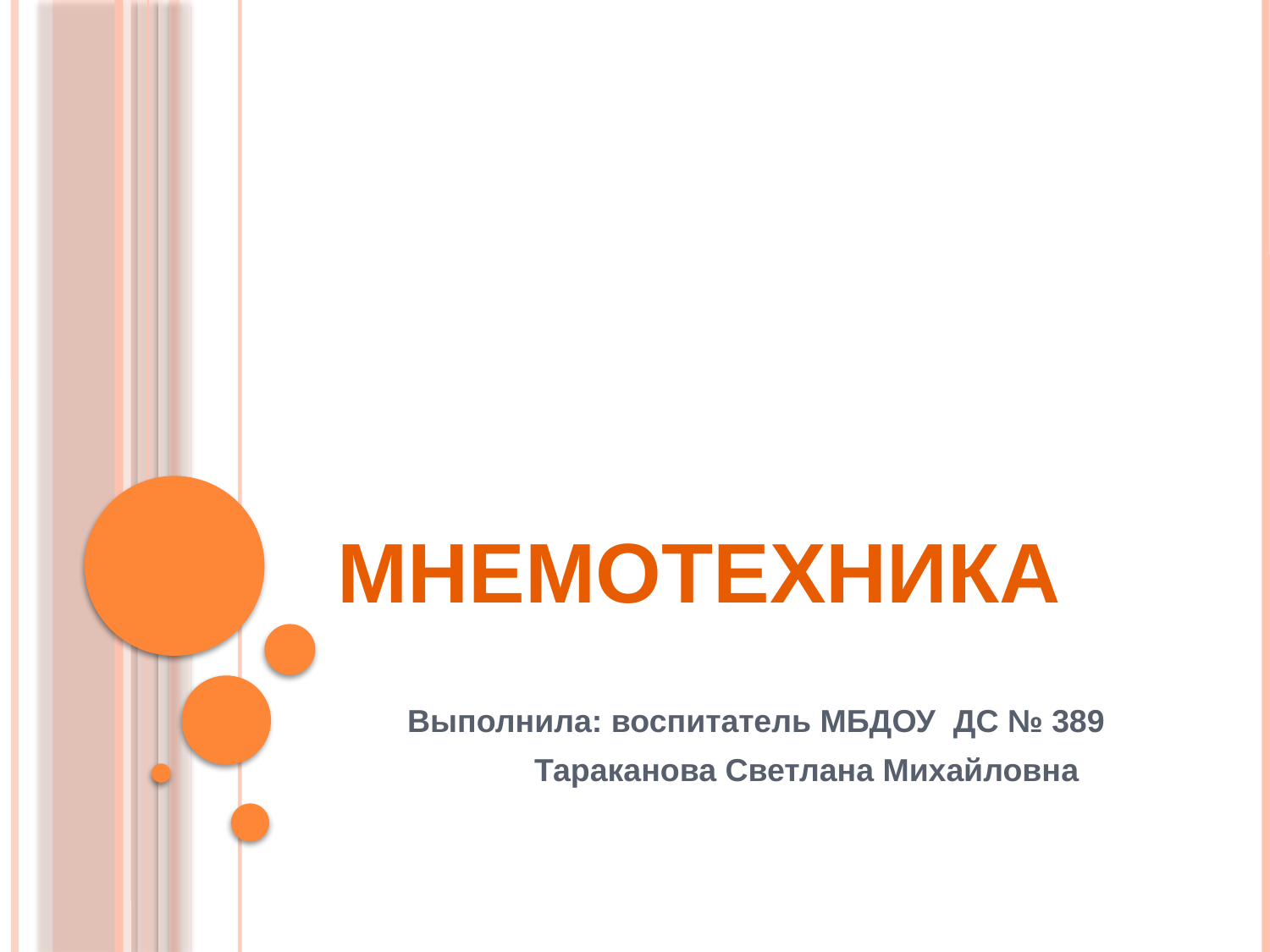

# Мнемотехника
Выполнила: воспитатель МБДОУ  ДС № 389
	Тараканова Светлана Михайловна